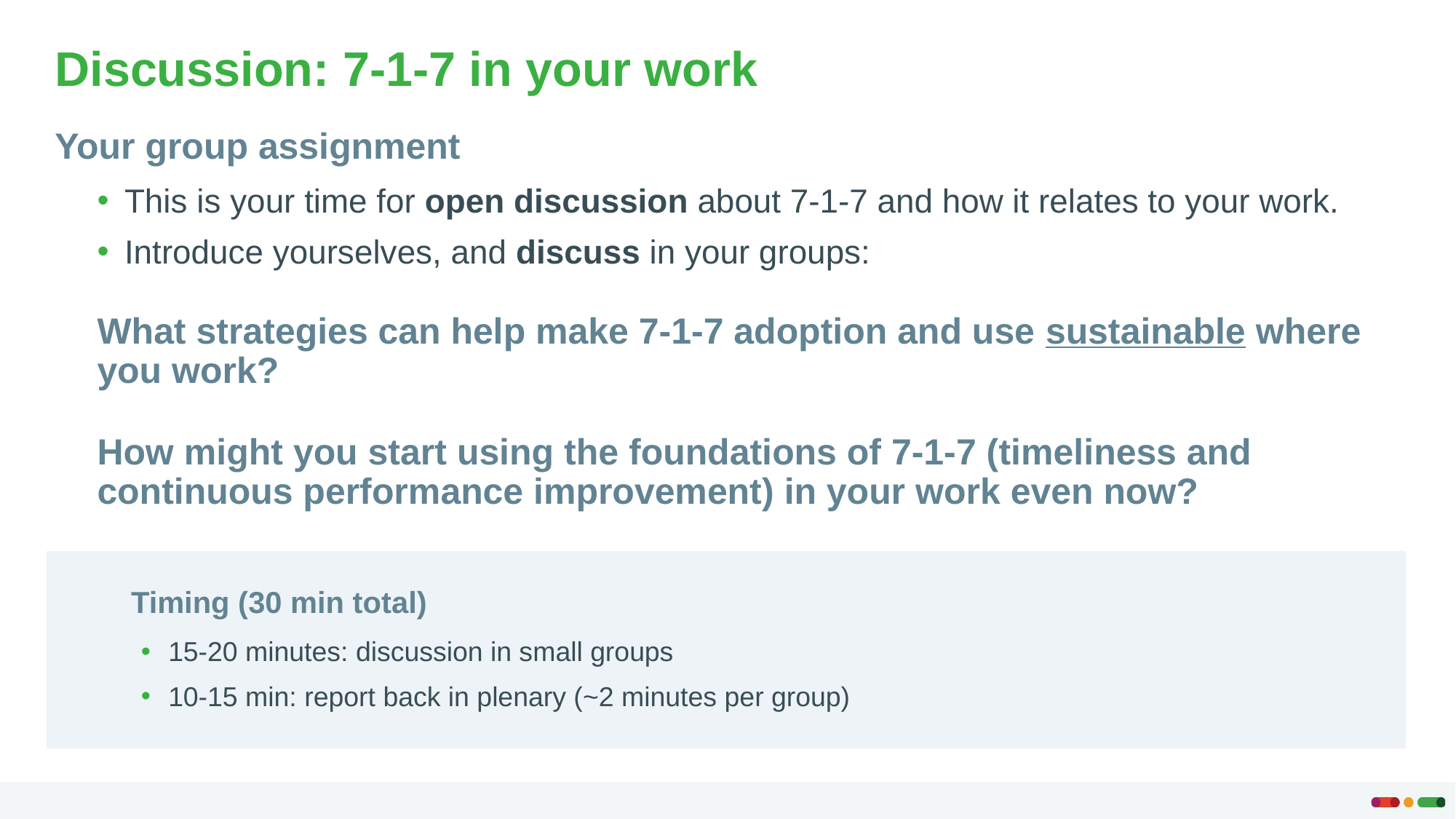

# Discussion: 7-1-7 in your work
Your group assignment
This is your time for open discussion about 7-1-7 and how it relates to your work.
Introduce yourselves, and discuss in your groups:

What strategies can help make 7-1-7 adoption and use sustainable where you work?

How might you start using the foundations of 7-1-7 (timeliness and continuous performance improvement) in your work even now?

Timing (30 min total)
15-20 minutes: discussion in small groups
10-15 min: report back in plenary (~2 minutes per group)